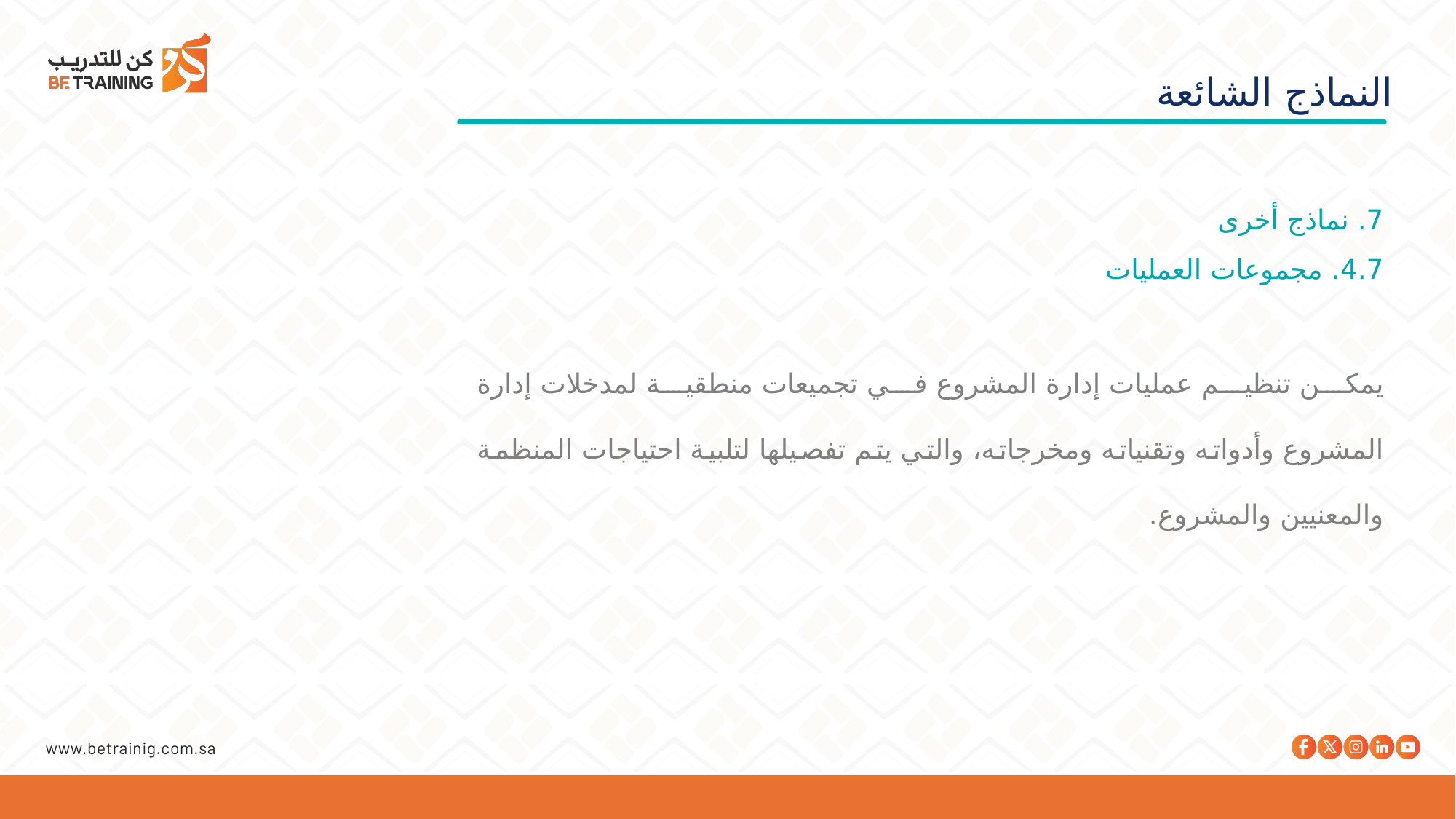

النماذج الشائعة
7. نماذج أخرى
4.7. مجموعات العمليات

يمكن تنظيم عمليات إدارة المشروع في تجميعات منطقية لمدخلات إدارة المشروع وأدواته وتقنياته ومخرجاته، والتي يتم تفصيلها لتلبية احتياجات المنظمة والمعنيين والمشروع.